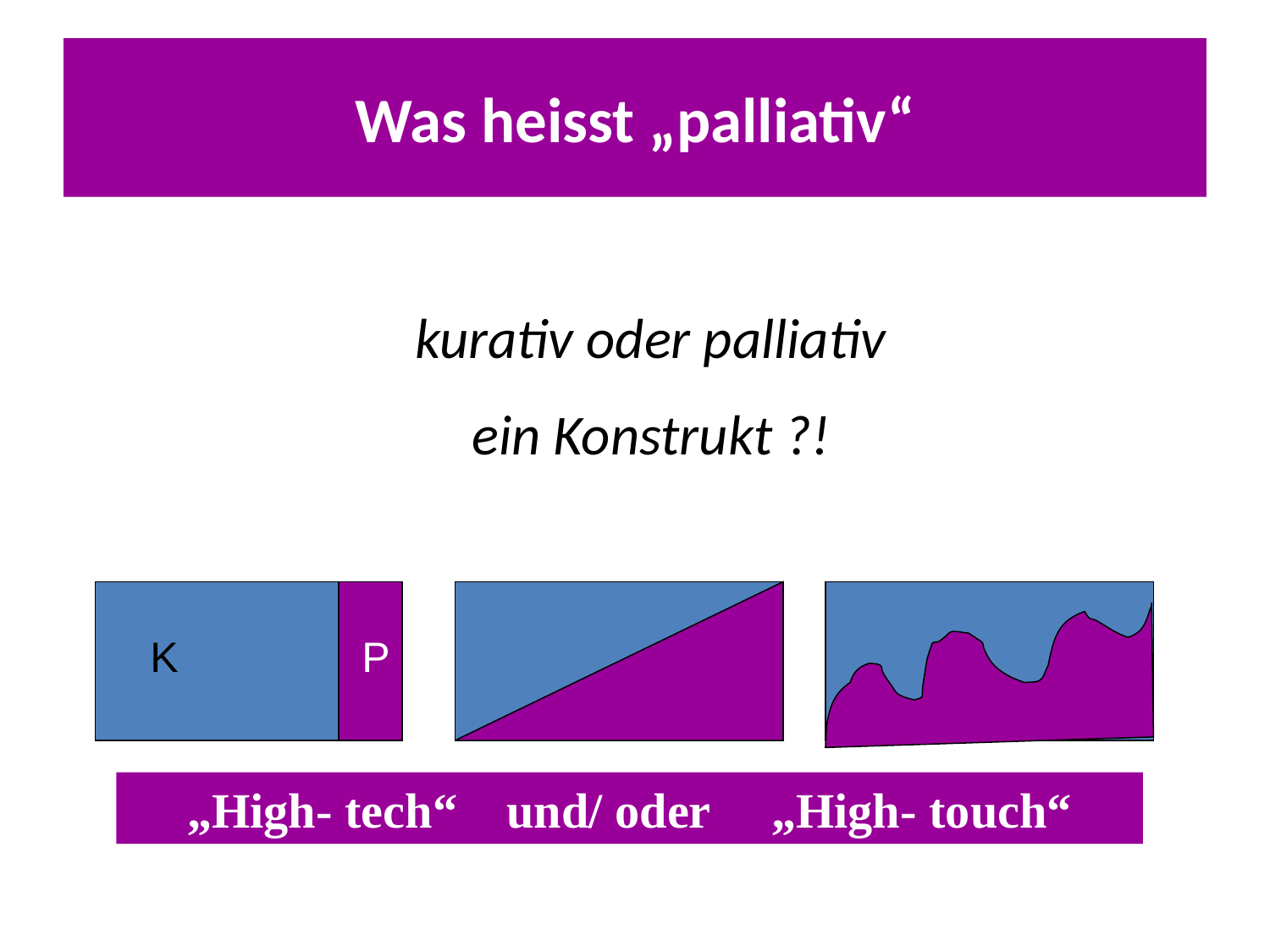

# Was heisst „palliativ“
kurativ oder palliativ
ein Konstrukt ?!

K
P

„High- tech“    und/ oder     „High- touch“